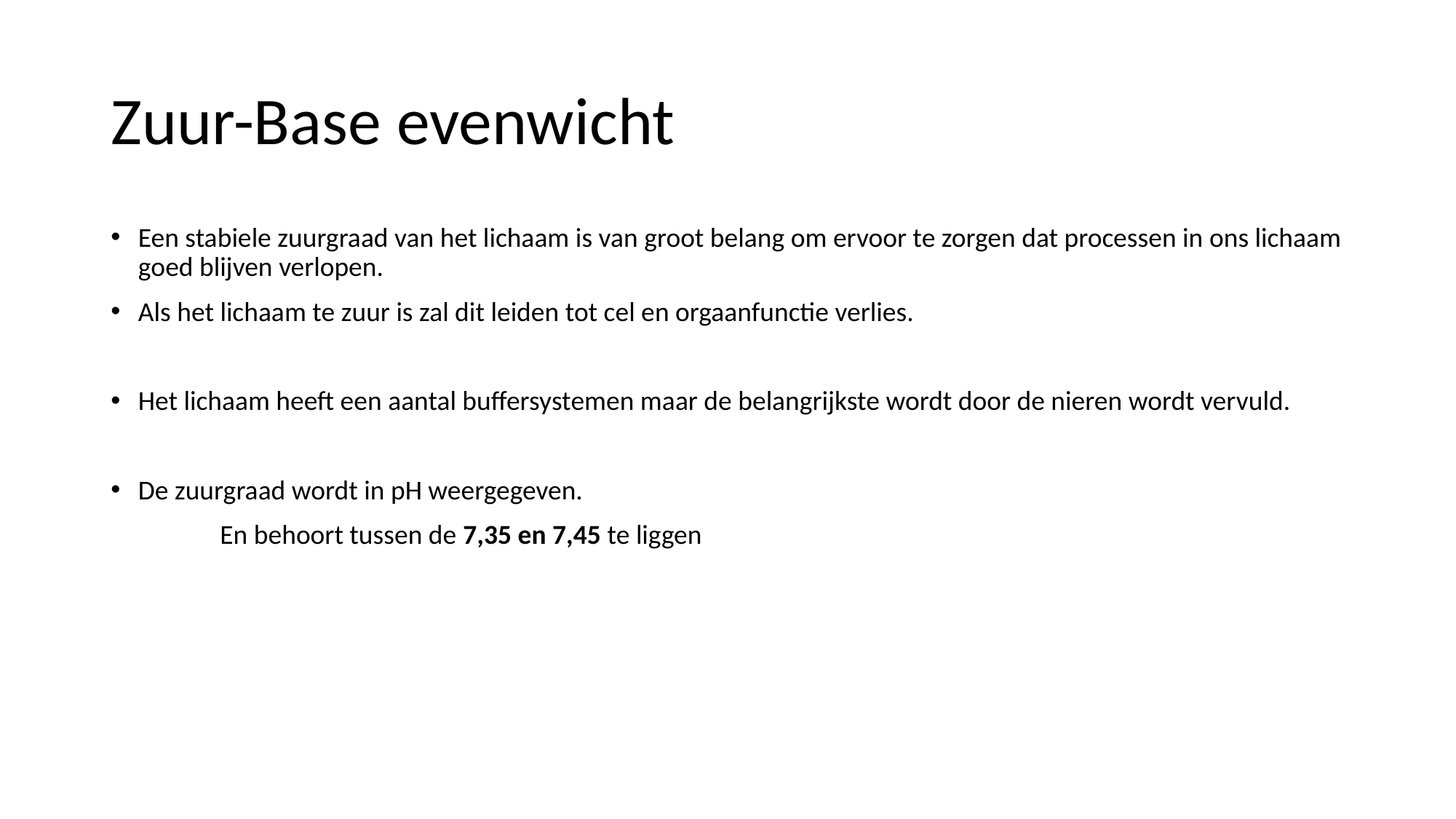

# Zuur-Base evenwicht
Een stabiele zuurgraad van het lichaam is van groot belang om ervoor te zorgen dat processen in ons lichaam goed blijven verlopen.
Als het lichaam te zuur is zal dit leiden tot cel en orgaanfunctie verlies.

Het lichaam heeft een aantal buffersystemen maar de belangrijkste wordt door de nieren wordt vervuld.

De zuurgraad wordt in pH weergegeven.
	En behoort tussen de 7,35 en 7,45 te liggen